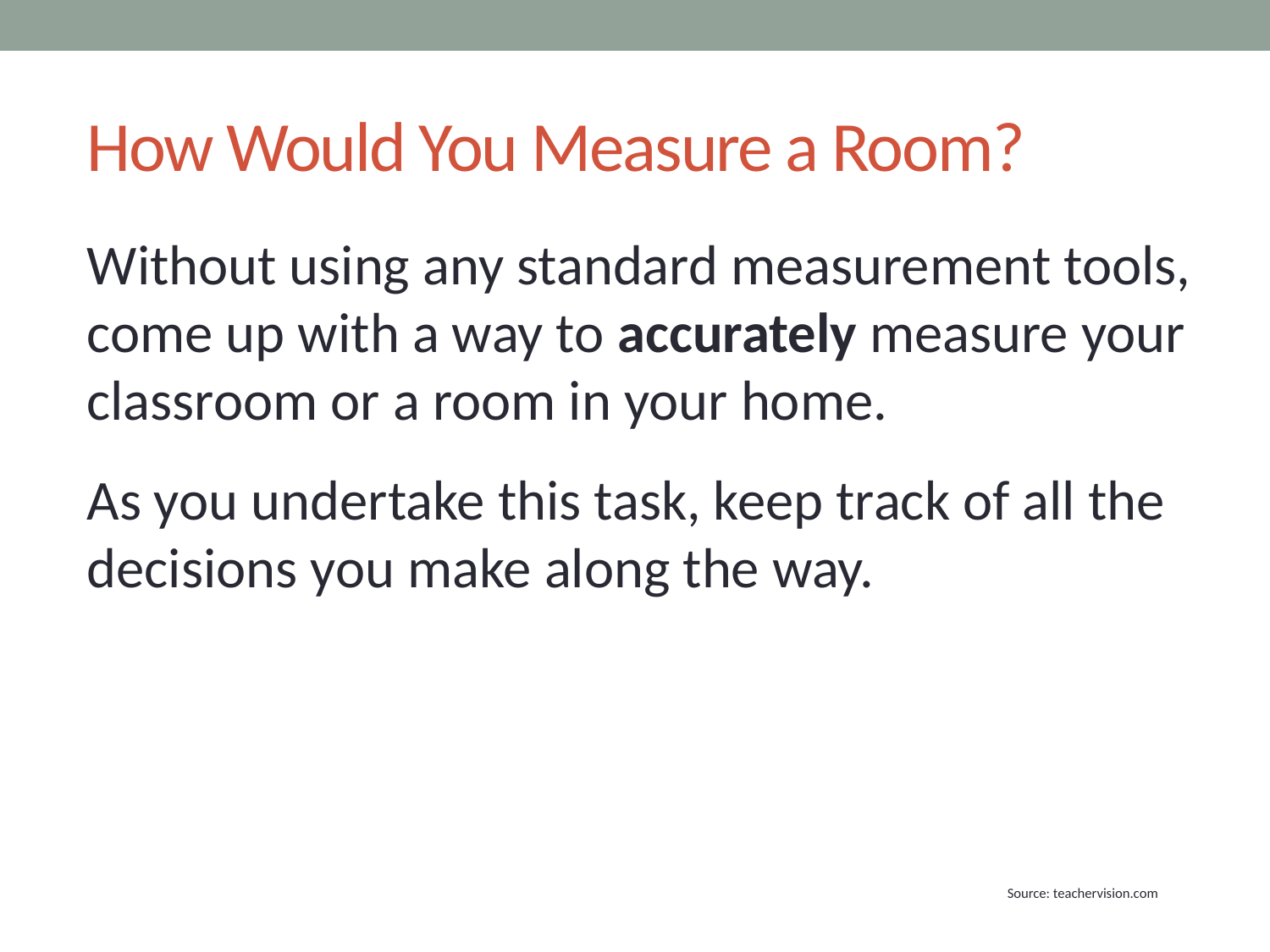

# How Would You Measure a Room?
Without using any standard measurement tools, come up with a way to accurately measure your classroom or a room in your home.
As you undertake this task, keep track of all the decisions you make along the way.

Source: teachervision.com